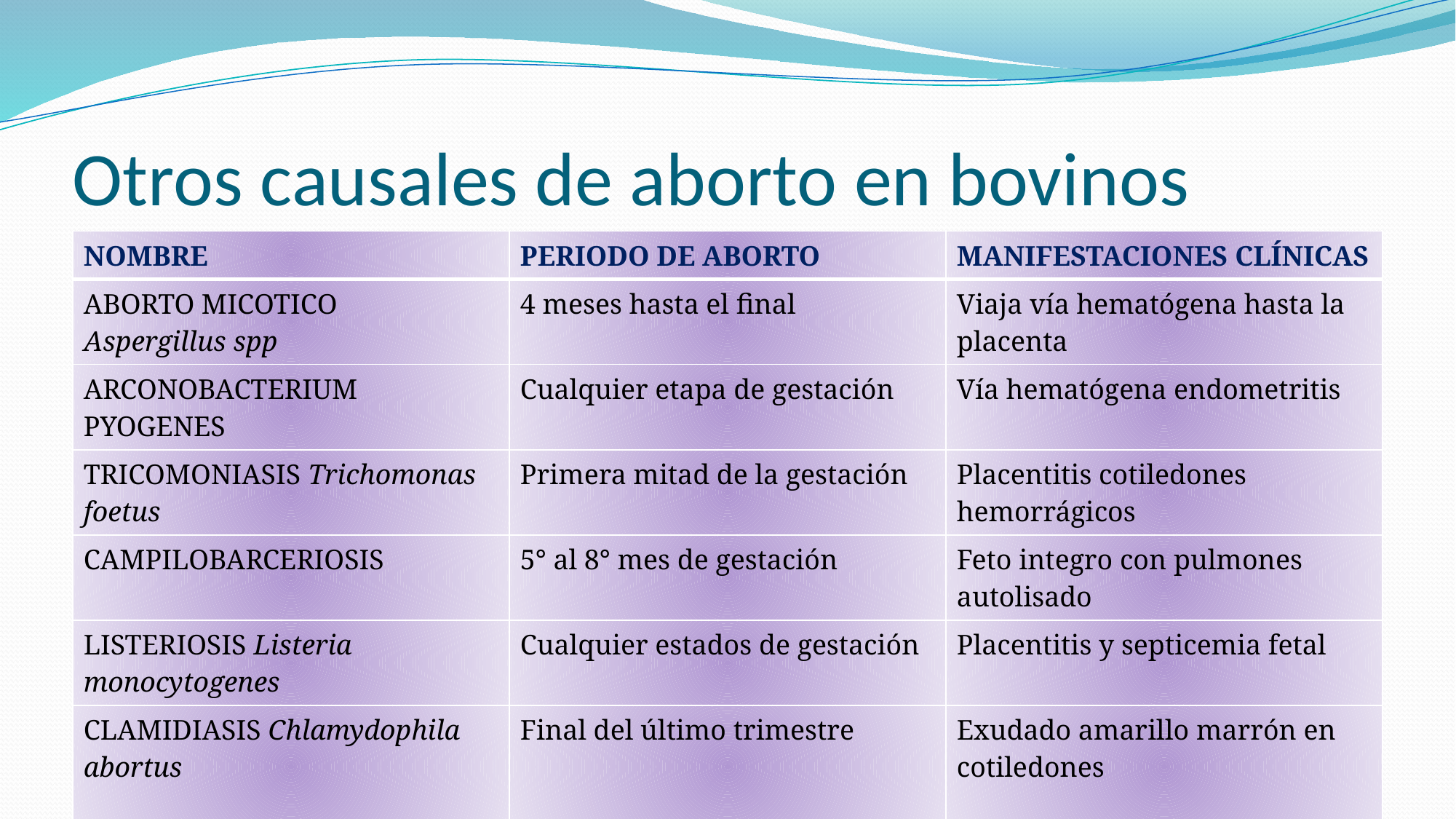

# Otros causales de aborto en bovinos
| NOMBRE | PERIODO DE ABORTO | MANIFESTACIONES CLÍNICAS |
| --- | --- | --- |
| ABORTO MICOTICO Aspergillus spp | 4 meses hasta el final | Viaja vía hematógena hasta la placenta |
| ARCONOBACTERIUM PYOGENES | Cualquier etapa de gestación | Vía hematógena endometritis |
| TRICOMONIASIS Trichomonas foetus | Primera mitad de la gestación | Placentitis cotiledones hemorrágicos |
| CAMPILOBARCERIOSIS | 5° al 8° mes de gestación | Feto integro con pulmones autolisado |
| LISTERIOSIS Listeria monocytogenes | Cualquier estados de gestación | Placentitis y septicemia fetal |
| CLAMIDIASIS Chlamydophila abortus | Final del último trimestre | Exudado amarillo marrón en cotiledones |